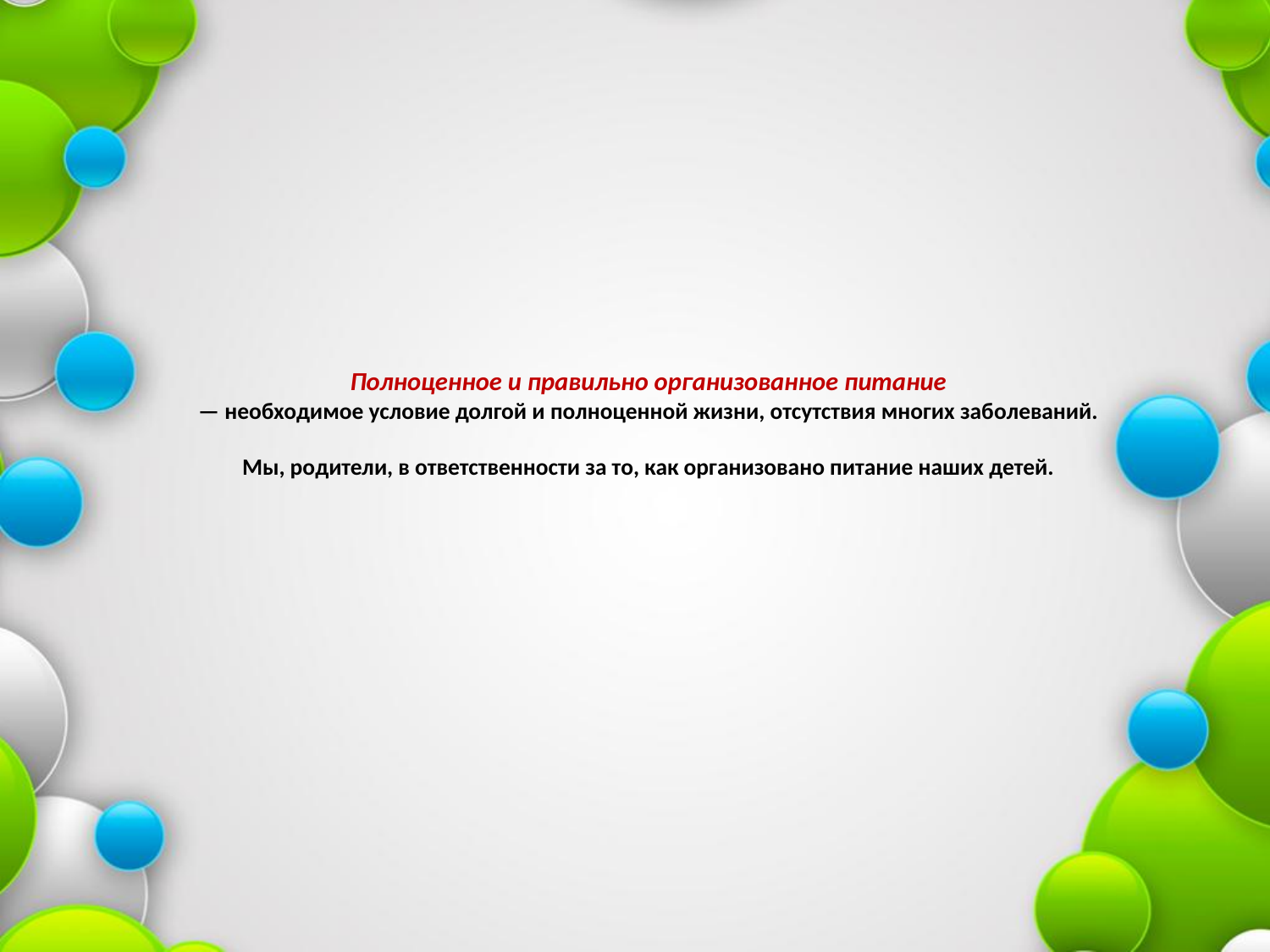

# Полноценное и правильно организованное питание — необходимое условие долгой и полноценной жизни, отсутствия многих заболеваний. Мы, родители, в ответственности за то, как организовано питание наших детей.